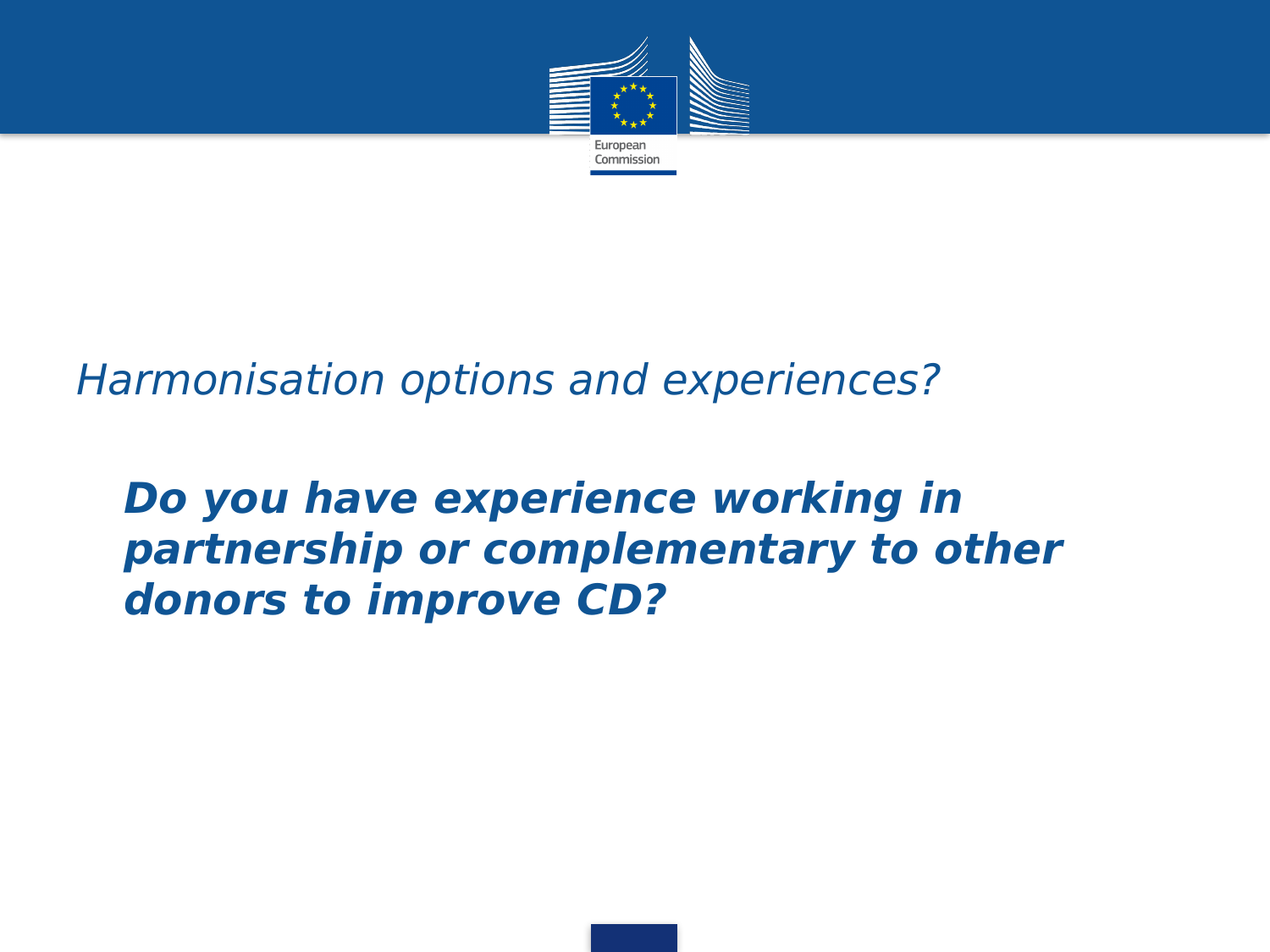

#
Harmonisation options and experiences?

	Do you have experience working in partnership or complementary to other donors to improve CD?